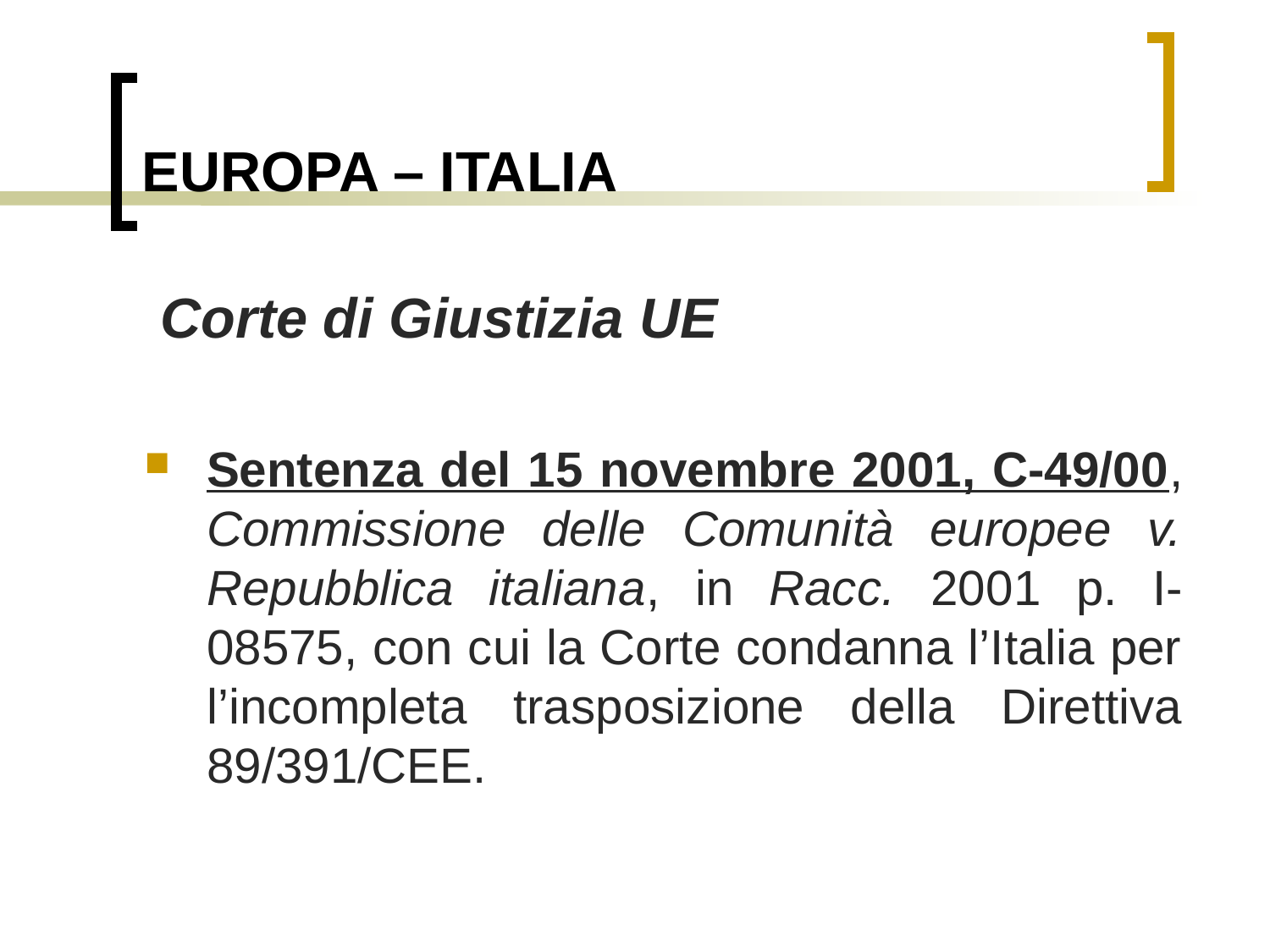

# EUROPA – ITALIA
 Corte di Giustizia UE

Sentenza del 15 novembre 2001, C-49/00, Commissione delle Comunità europee v. Repubblica italiana, in Racc. 2001 p. I-08575, con cui la Corte condanna l’Italia per l’incompleta trasposizione della Direttiva 89/391/CEE.